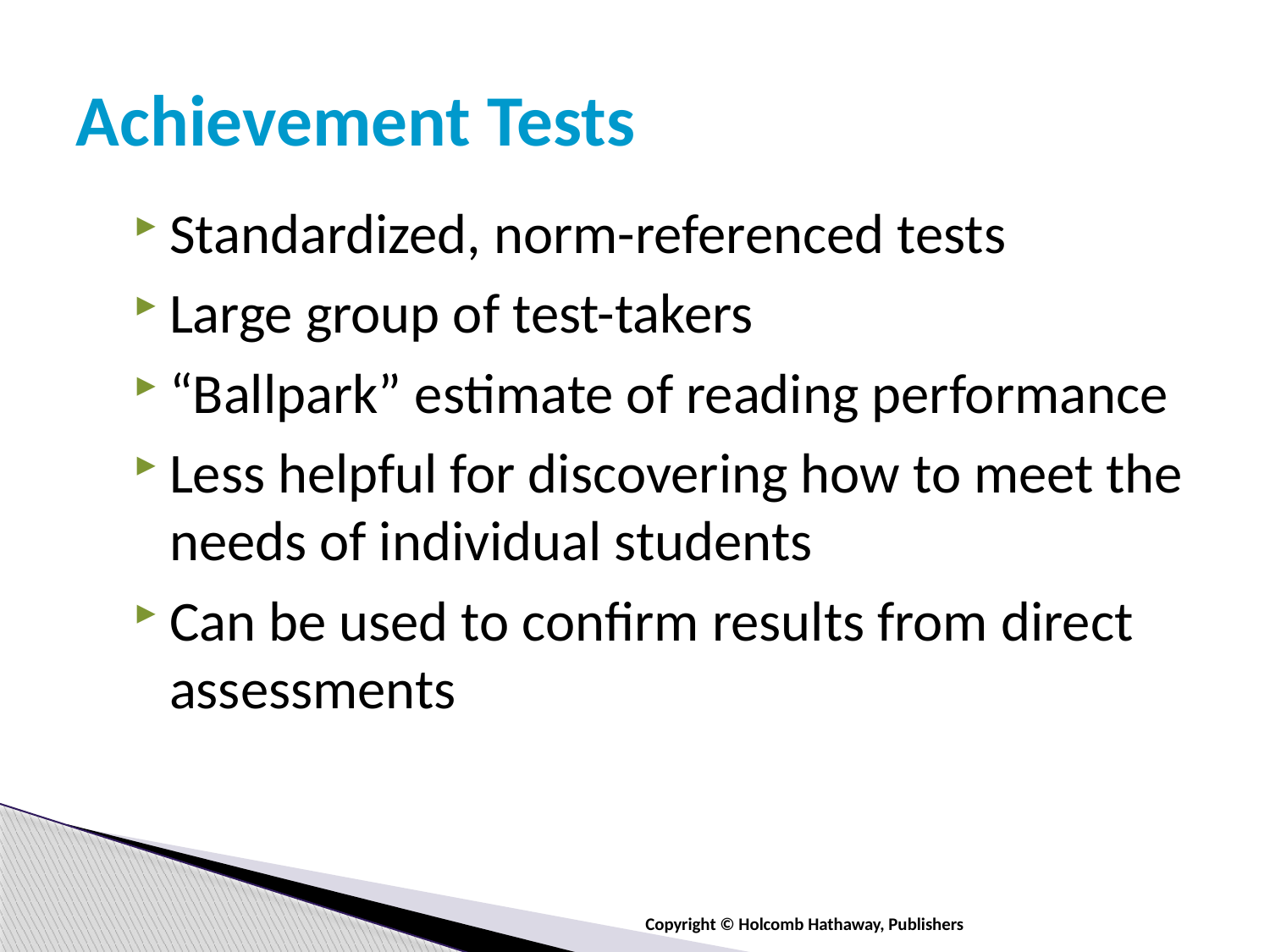

# Achievement Tests
Standardized, norm-referenced tests
Large group of test-takers
“Ballpark” estimate of reading performance
Less helpful for discovering how to meet the needs of individual students
Can be used to confirm results from direct assessments

Copyright © Holcomb Hathaway, Publishers